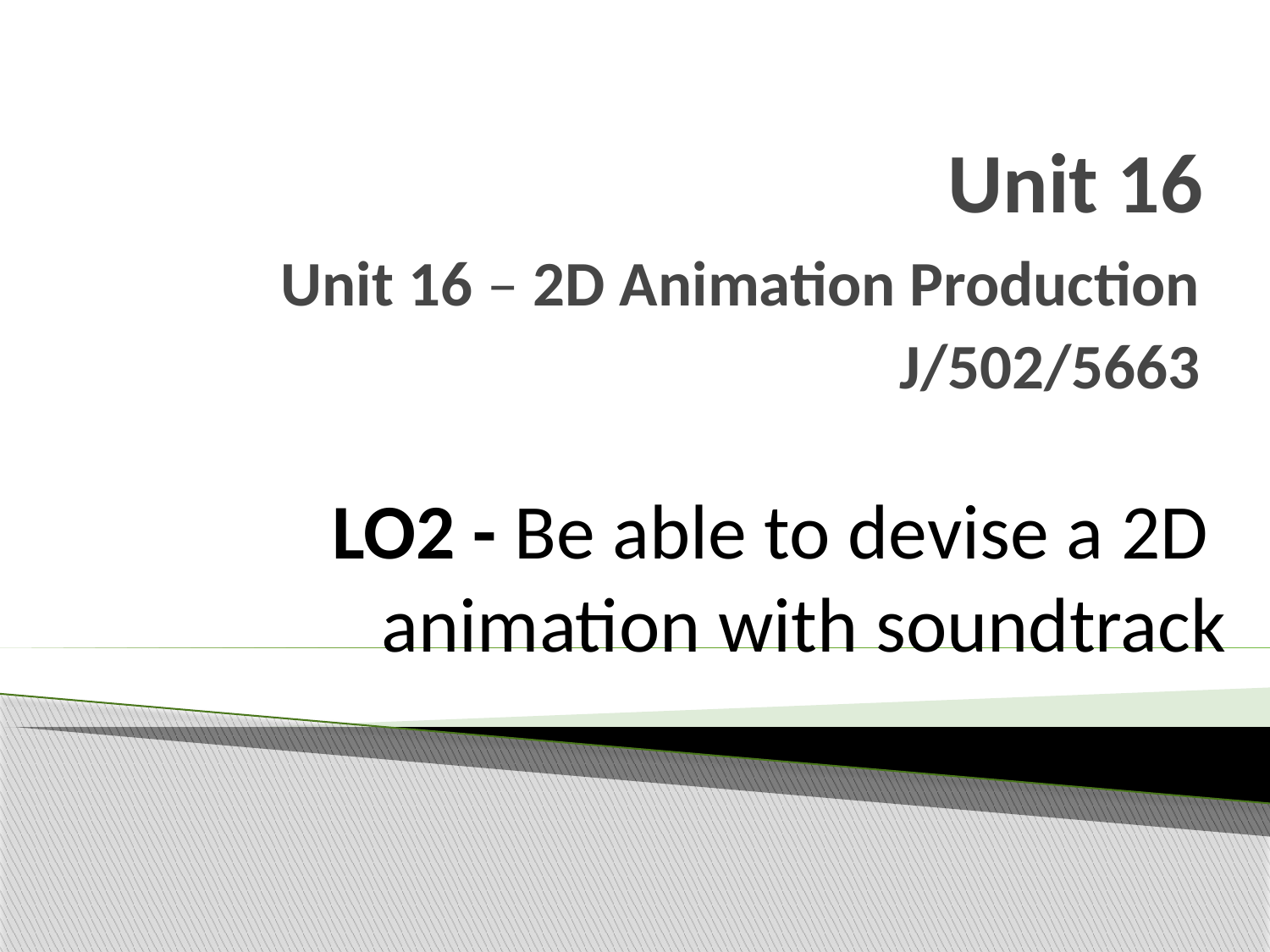

# Unit 16
Unit 16 – 2D Animation Production
J/502/5663
LO2 - Be able to devise a 2D
animation with soundtrack